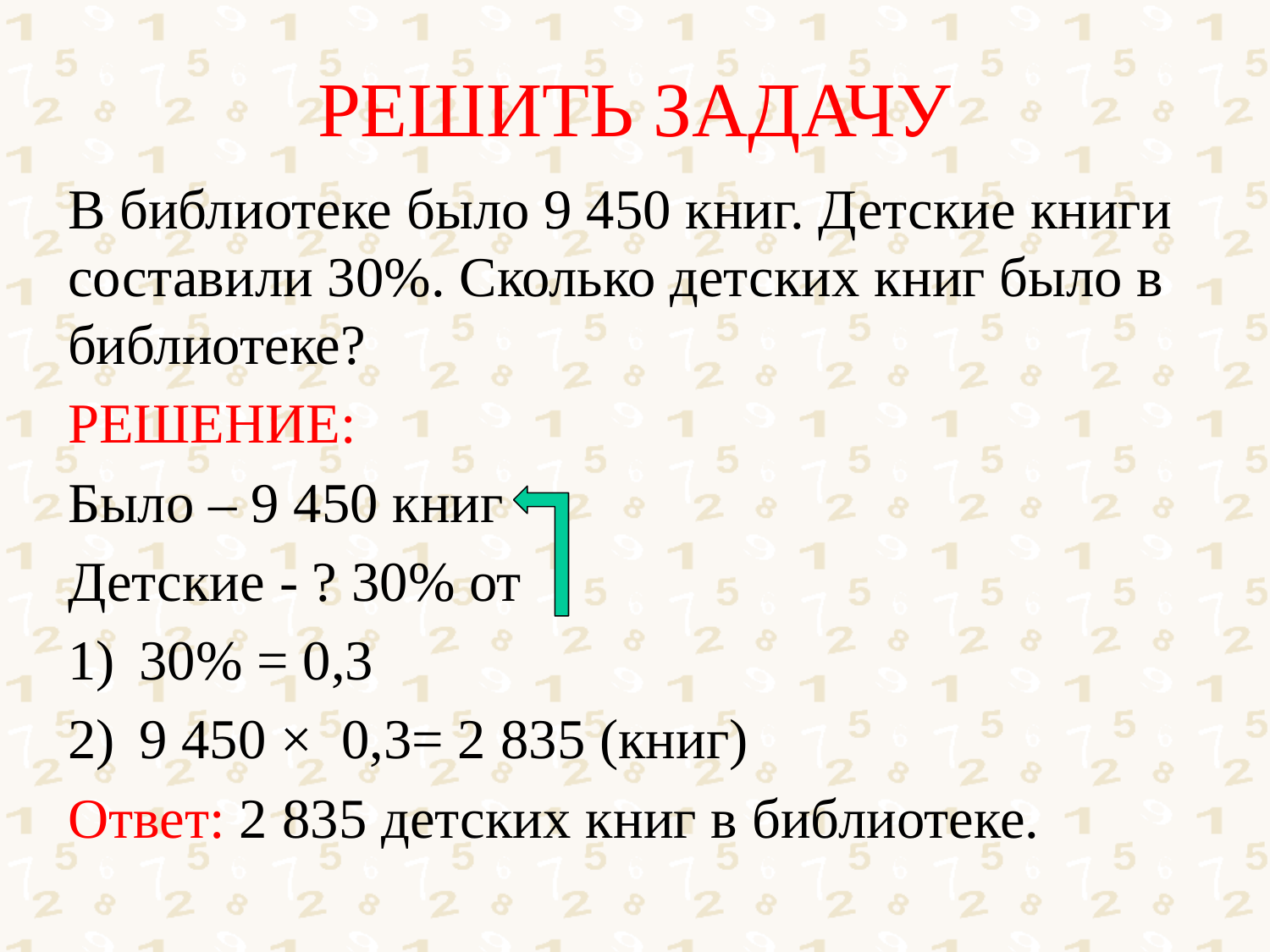

# РЕШИТЬ ЗАДАЧУ
В библиотеке было 9 450 книг. Детские книги составили 30%. Сколько детских книг было в библиотеке?
РЕШЕНИЕ:
Было – 9 450 книг
Детские - ? 30% от
30% = 0,3
9 450 ×  0,3= 2 835 (книг)
Ответ: 2 835 детских книг в библиотеке.